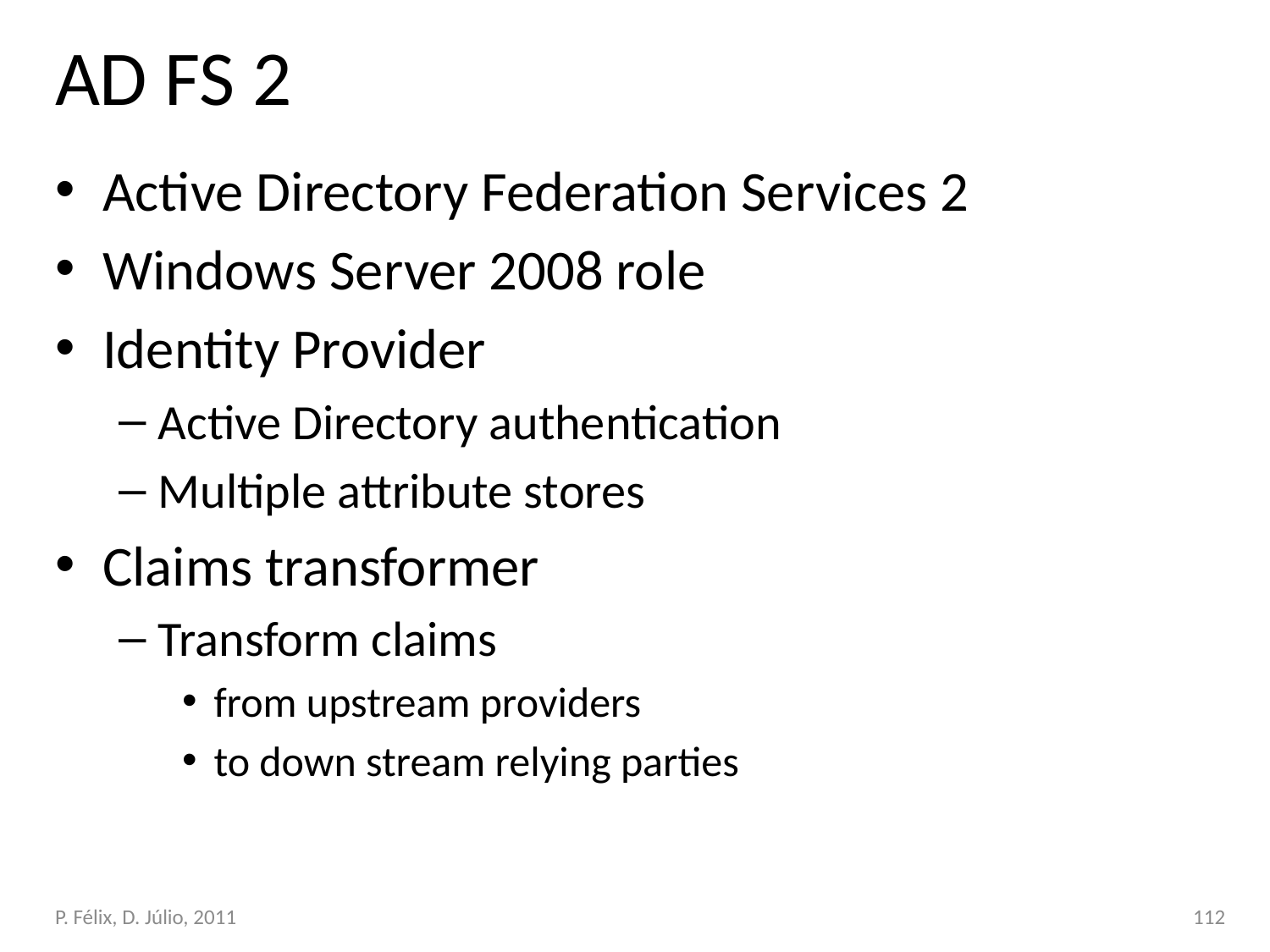

# AD FS 2
Active Directory Federation Services 2
Windows Server 2008 role
Identity Provider
Active Directory authentication
Multiple attribute stores
Claims transformer
Transform claims
from upstream providers
to down stream relying parties
P. Félix, D. Júlio, 2011
112